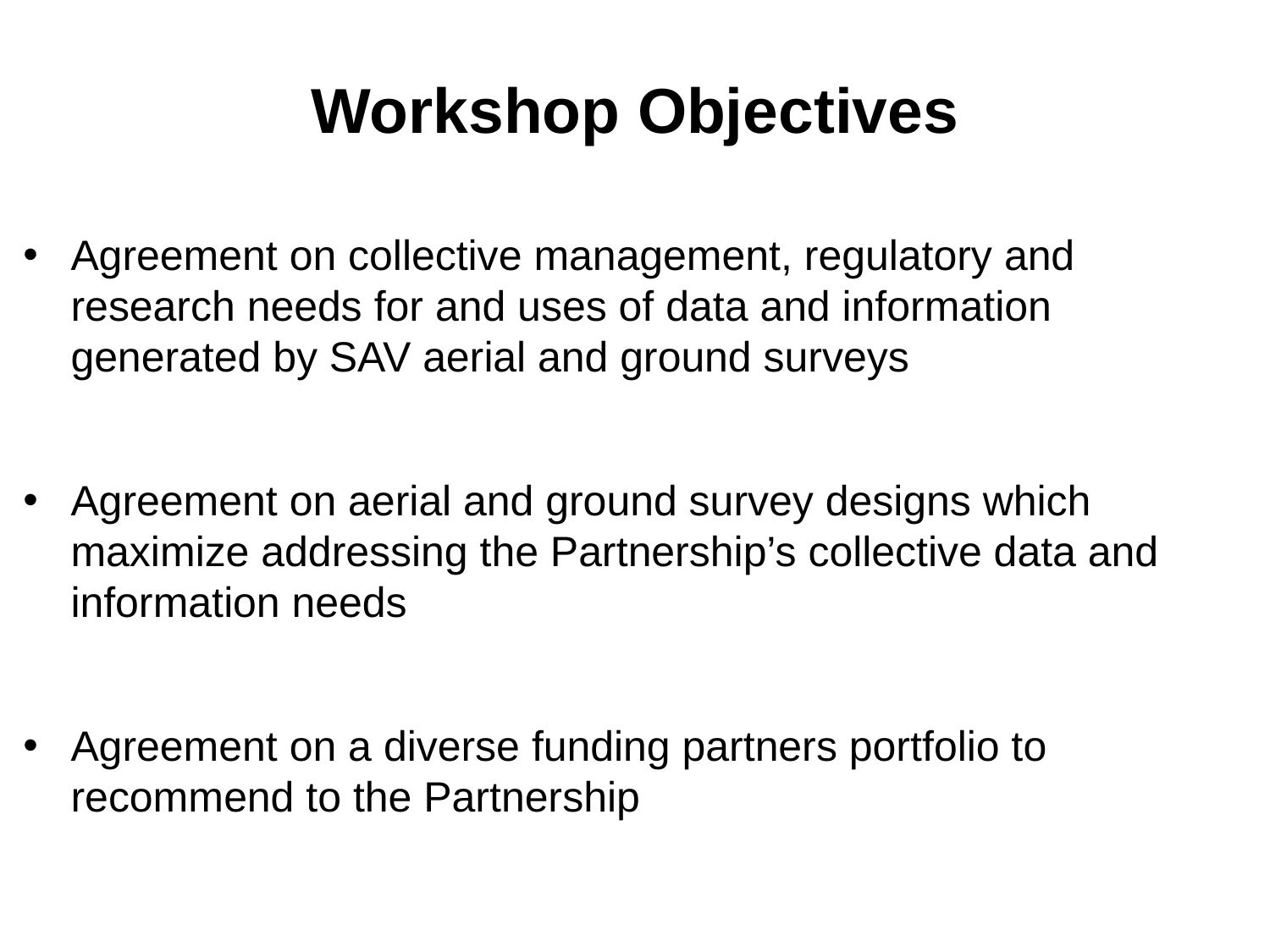

Workshop Objectives
Agreement on collective management, regulatory and research needs for and uses of data and information generated by SAV aerial and ground surveys

Agreement on aerial and ground survey designs which maximize addressing the Partnership’s collective data and information needs

Agreement on a diverse funding partners portfolio to recommend to the Partnership